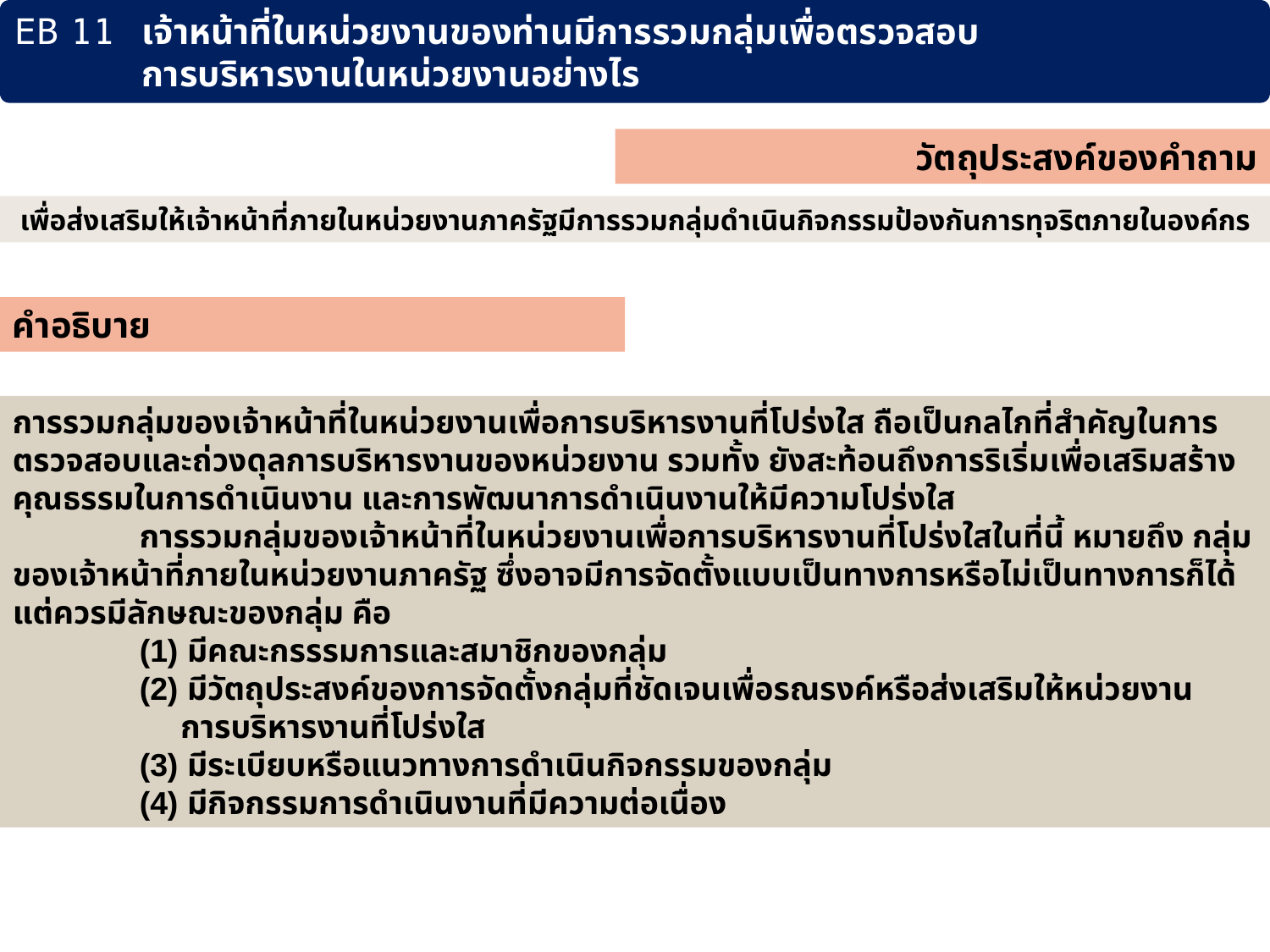

EB 11	เจ้าหน้าที่ในหน่วยงานของท่านมีการรวมกลุ่มเพื่อตรวจสอบ
	การบริหารงานในหน่วยงานอย่างไร
วัตถุประสงค์ของคำถาม
 เพื่อส่งเสริมให้เจ้าหน้าที่ภายในหน่วยงานภาครัฐมีการรวมกลุ่มดำเนินกิจกรรมป้องกันการทุจริตภายในองค์กร
คำอธิบาย
การรวมกลุ่มของเจ้าหน้าที่ในหน่วยงานเพื่อการบริหารงานที่โปร่งใส ถือเป็นกลไกที่สำคัญในการตรวจสอบและถ่วงดุลการบริหารงานของหน่วยงาน รวมทั้ง ยังสะท้อนถึงการริเริ่มเพื่อเสริมสร้างคุณธรรมในการดำเนินงาน และการพัฒนาการดำเนินงานให้มีความโปร่งใส
	การรวมกลุ่มของเจ้าหน้าที่ในหน่วยงานเพื่อการบริหารงานที่โปร่งใสในที่นี้ หมายถึง กลุ่มของเจ้าหน้าที่ภายในหน่วยงานภาครัฐ ซึ่งอาจมีการจัดตั้งแบบเป็นทางการหรือไม่เป็นทางการก็ได้ แต่ควรมีลักษณะของกลุ่ม คือ
	(1) มีคณะกรรรมการและสมาชิกของกลุ่ม
	(2) มีวัตถุประสงค์ของการจัดตั้งกลุ่มที่ชัดเจนเพื่อรณรงค์หรือส่งเสริมให้หน่วยงาน
	     การบริหารงานที่โปร่งใส
	(3) มีระเบียบหรือแนวทางการดำเนินกิจกรรมของกลุ่ม
	(4) มีกิจกรรมการดำเนินงานที่มีความต่อเนื่อง